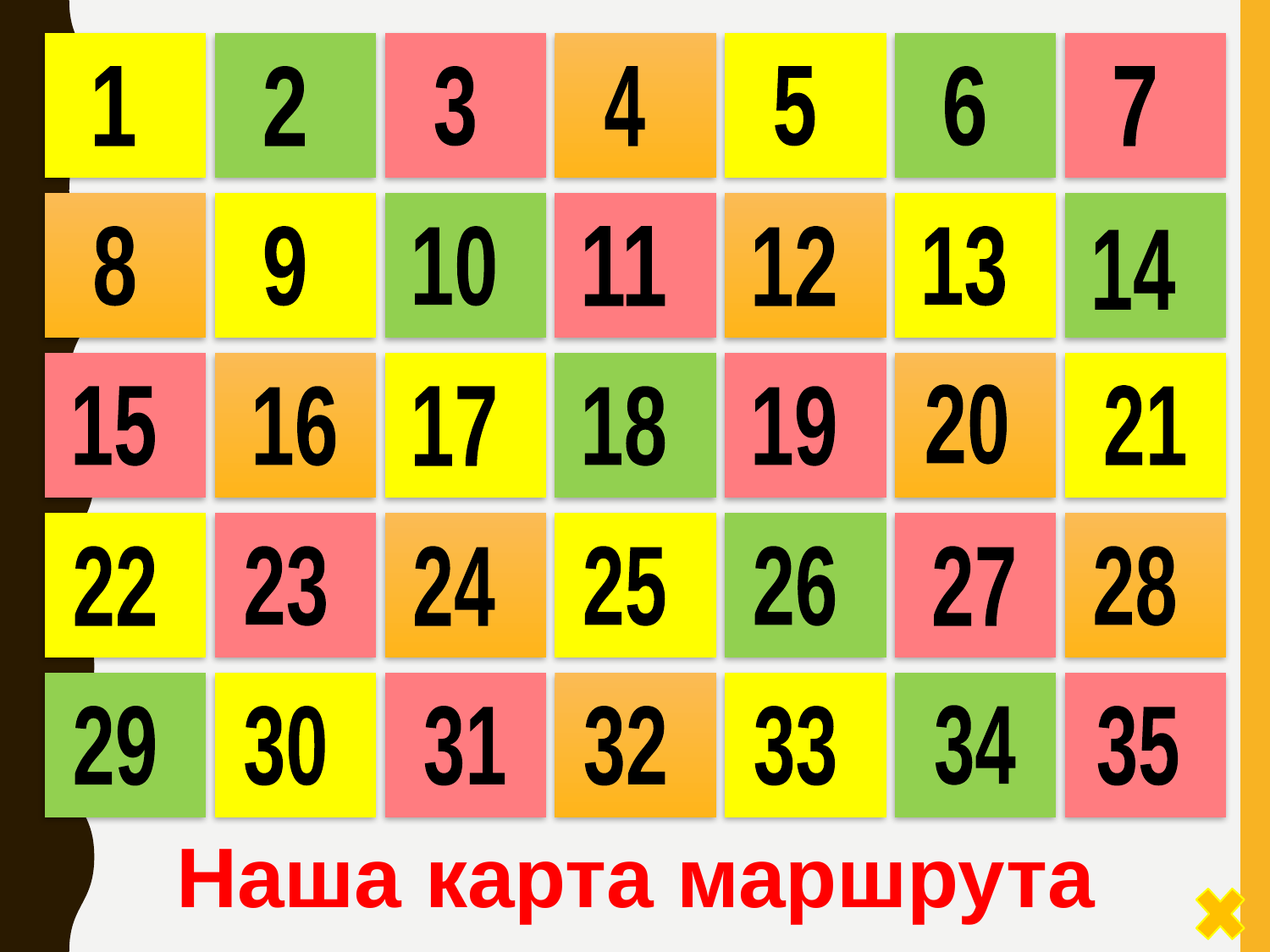

1
2
3
4
5
6
7

8
9
10
11
12
13
14

20
21
15
16
17
18
19

22
23
24
25
26
27
28

34
29
30
31
32
33
35
Наша карта маршрута